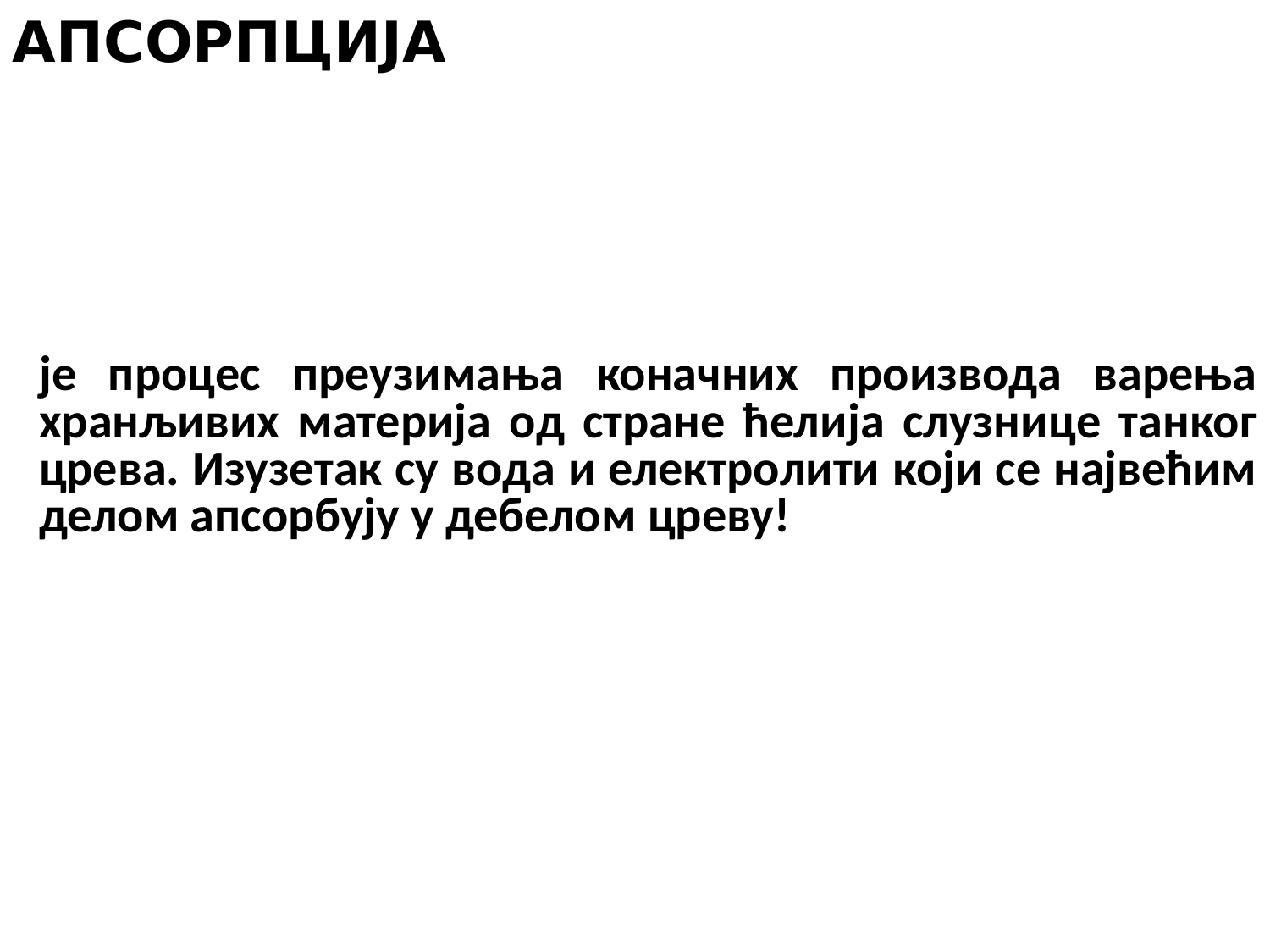

АПСОРПЦИЈA
	је процес преузимања коначних производа варења хранљивих материја од стране ћелија слузнице танког црева. Изузетак су вода и електролити који се највећим делом апсорбују у дебелом цреву!